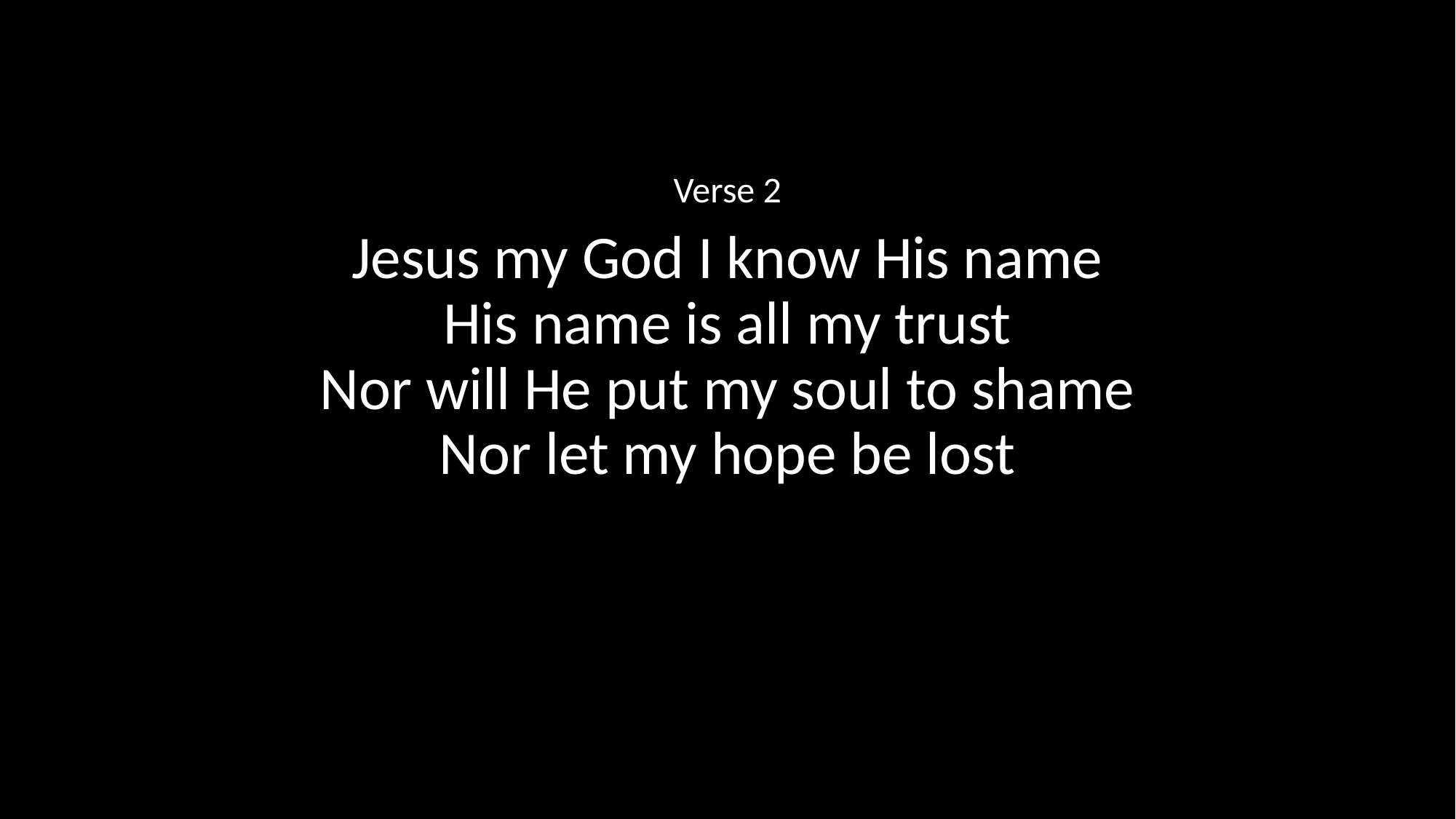

Verse 2
Jesus my God I know His name
His name is all my trust
Nor will He put my soul to shame
Nor let my hope be lost